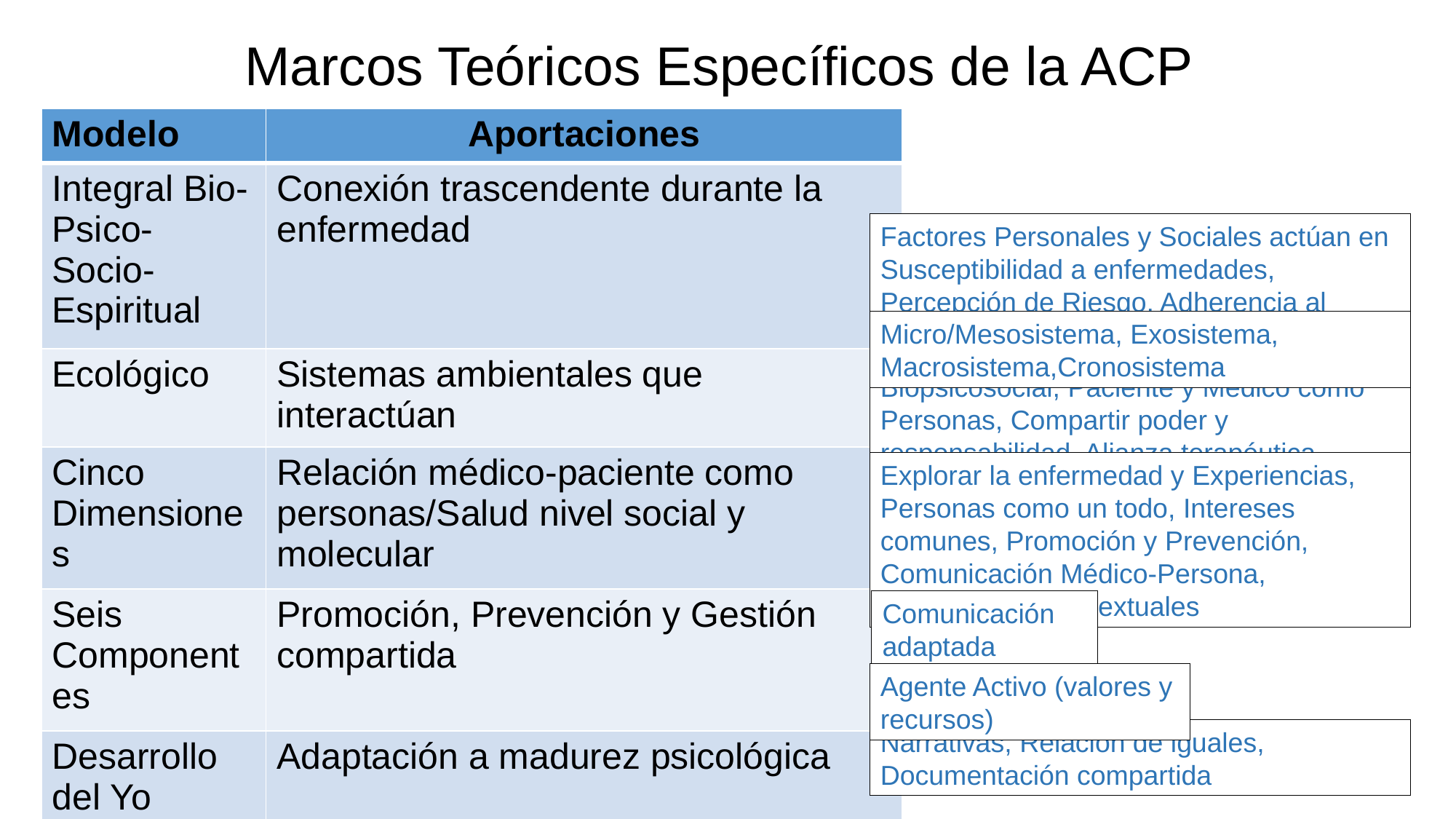

Marcos Teóricos Específicos de la ACP
| Modelo | Aportaciones |
| --- | --- |
| Integral Bio-Psico-Socio-Espiritual | Conexión trascendente durante la enfermedad |
| Ecológico | Sistemas ambientales que interactúan |
| Cinco Dimensiones | Relación médico-paciente como personas/Salud nivel social y molecular |
| Seis Componentes | Promoción, Prevención y Gestión compartida |
| Desarrollo del Yo | Adaptación a madurez psicológica |
| AC Familia | Intervenciones con redes familiares |
| Tres Pilares | Documentación clínica colaborativa |
Factores Personales y Sociales actúan en Susceptibilidad a enfermedades, Percepción de Riesgo, Adherencia al tratamiento
Micro/Mesosistema, Exosistema, Macrosistema,Cronosistema
Biopsicosocial, Paciente y Médico como Personas, Compartir poder y responsabilidad, Alianza terapéutica
Explorar la enfermedad y Experiencias, Personas como un todo, Intereses comunes, Promoción y Prevención, Comunicación Médico-Persona, Capacidades contextuales
Comunicación adaptada
Agente Activo (valores y recursos)
Narrativas, Relación de iguales, Documentación compartida